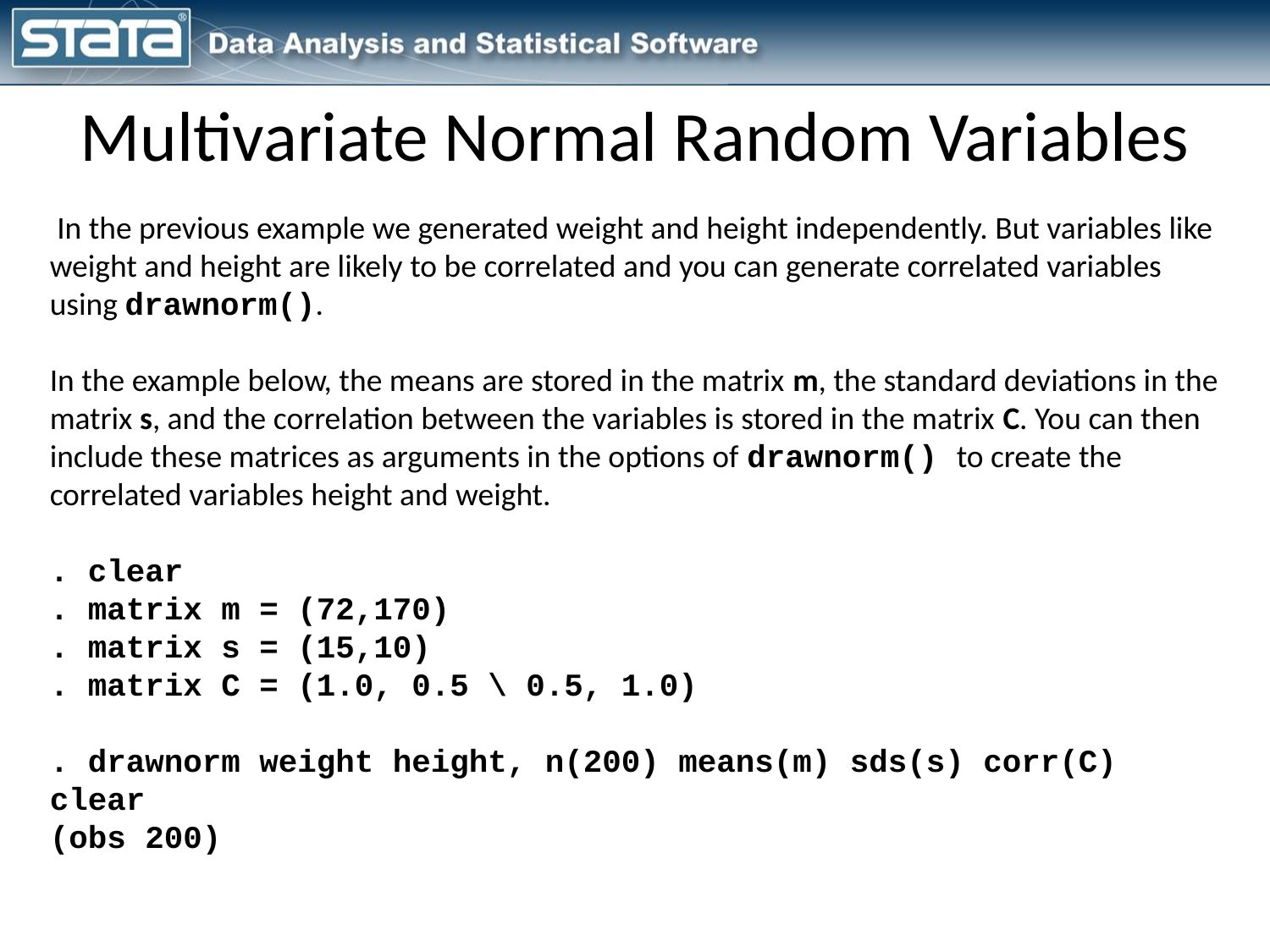

Multivariate Normal Random Variables
 In the previous example we generated weight and height independently. But variables like weight and height are likely to be correlated and you can generate correlated variables using drawnorm().

In the example below, the means are stored in the matrix m, the standard deviations in the matrix s, and the correlation between the variables is stored in the matrix C. You can then include these matrices as arguments in the options of drawnorm() to create the correlated variables height and weight.

. clear
. matrix m = (72,170)
. matrix s = (15,10)
. matrix C = (1.0, 0.5 \ 0.5, 1.0)

. drawnorm weight height, n(200) means(m) sds(s) corr(C) clear
(obs 200)